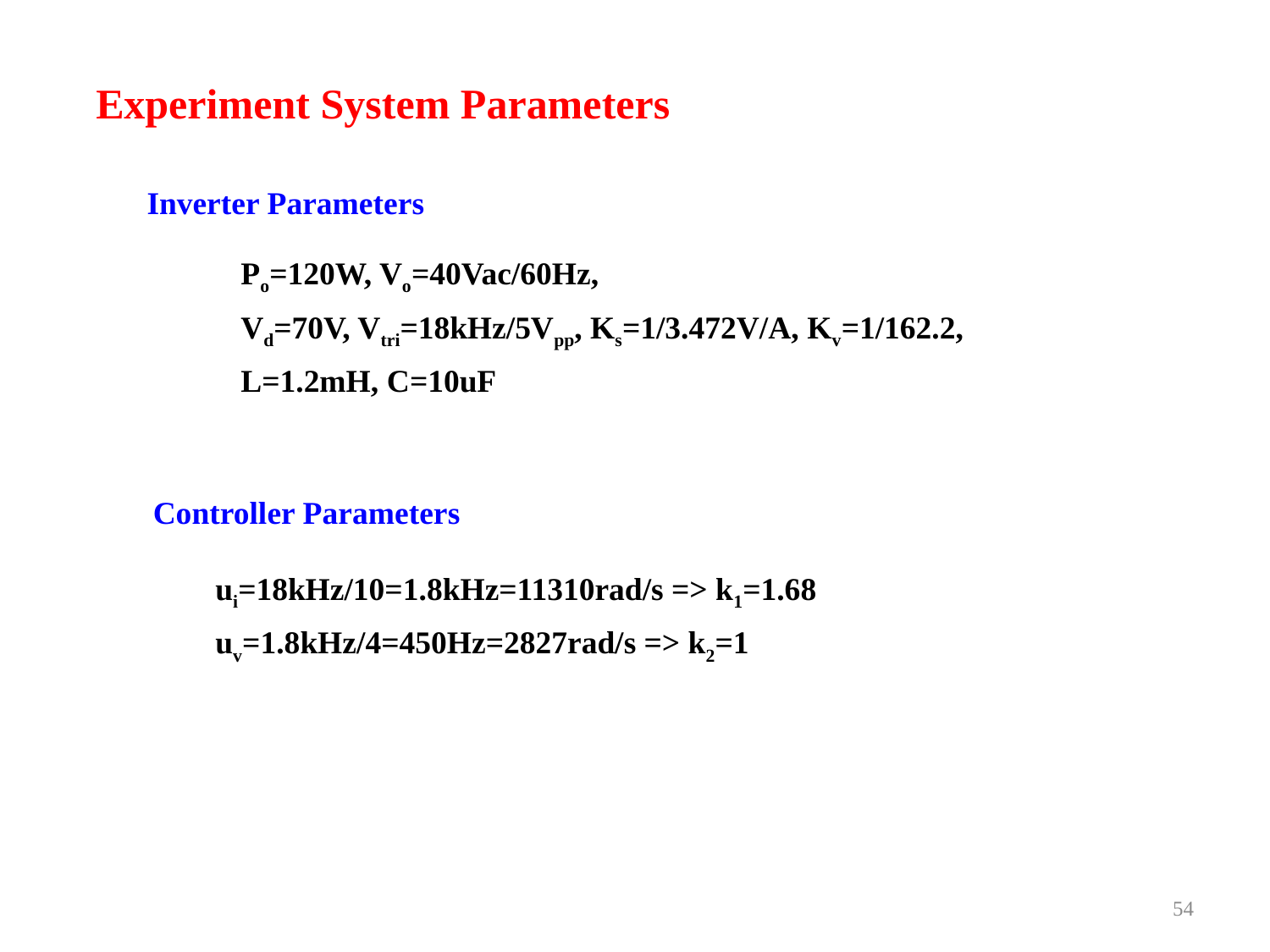

Experiment System Parameters
Inverter Parameters
Po=120W, Vo=40Vac/60Hz,
Vd=70V, Vtri=18kHz/5Vpp, Ks=1/3.472V/A, Kv=1/162.2,
L=1.2mH, C=10uF
Controller Parameters
ui=18kHz/10=1.8kHz=11310rad/s => k1=1.68
uv=1.8kHz/4=450Hz=2827rad/s => k2=1
54